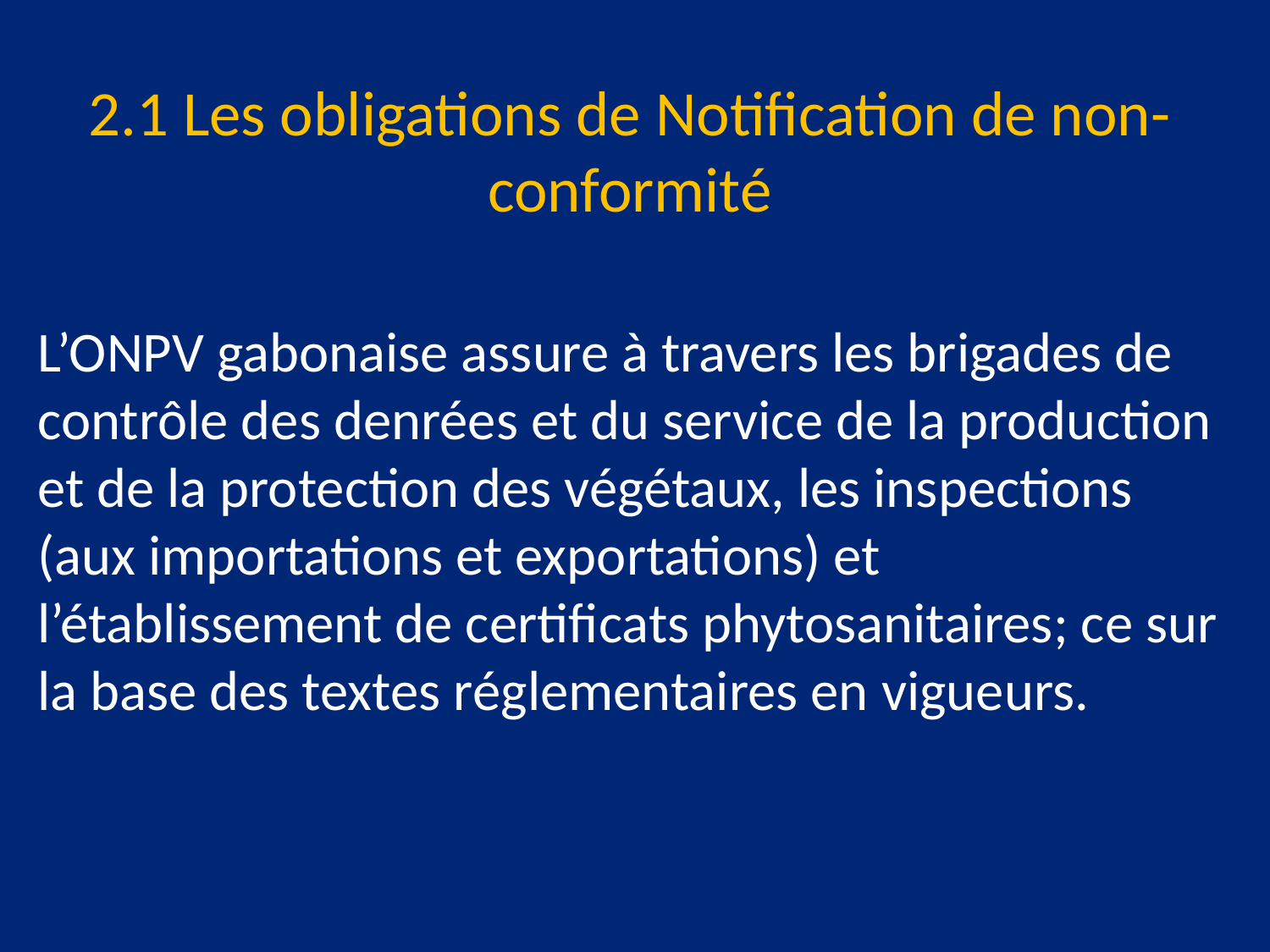

2.1 Les obligations de Notification de non-conformité

L’ONPV gabonaise assure à travers les brigades de contrôle des denrées et du service de la production et de la protection des végétaux, les inspections (aux importations et exportations) et l’établissement de certificats phytosanitaires; ce sur la base des textes réglementaires en vigueurs.